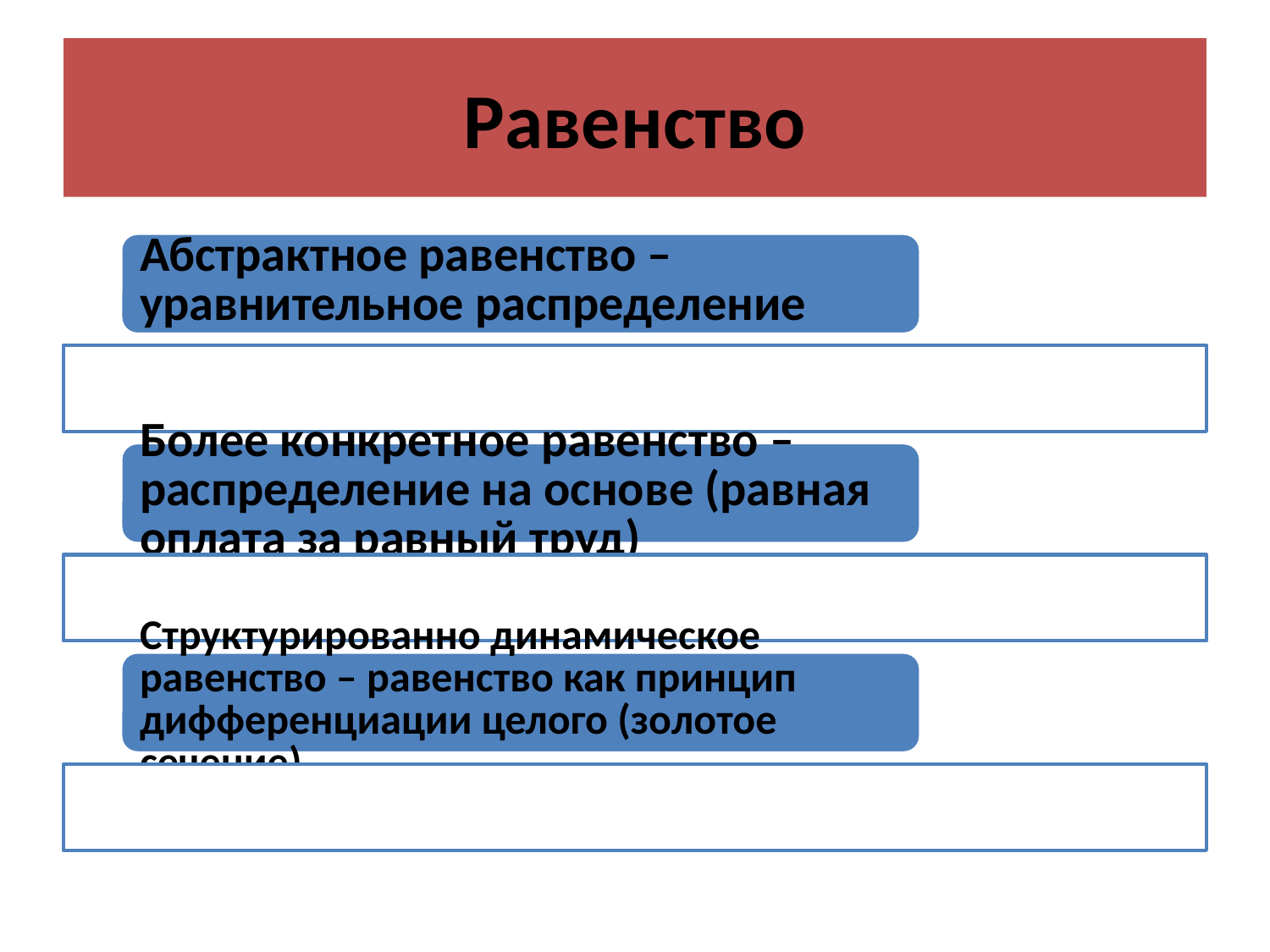

# Равенство
Абстрактное равенство – уравнительное распределение
Более конкретное равенство – распределение на основе (равная оплата за равный труд)
Структурированно динамическое равенство – равенство как принцип дифференциации целого (золотое  сечение)